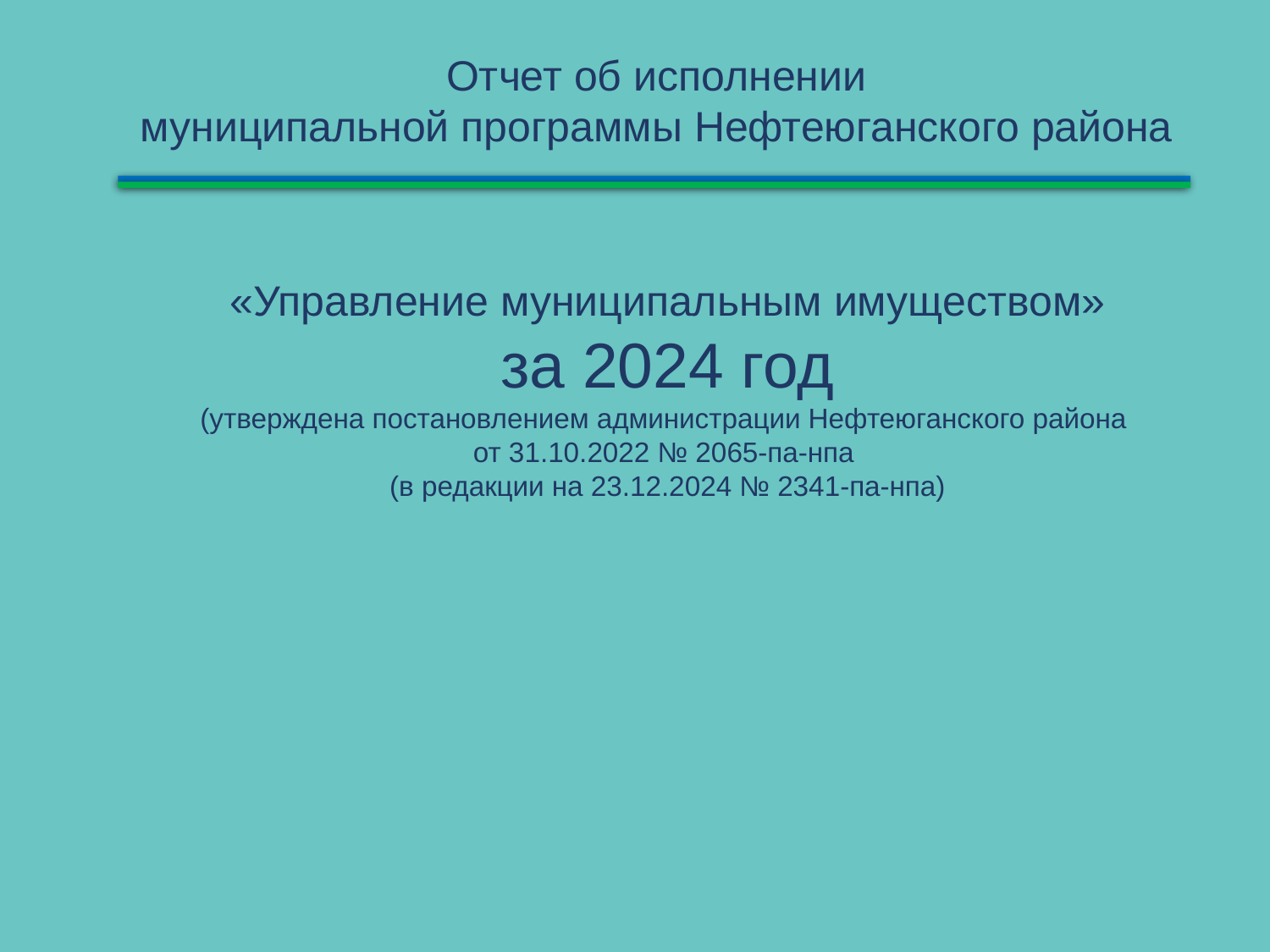

# Отчет об исполнении муниципальной программы Нефтеюганского района

«Управление муниципальным имуществом»
за 2024 год
(утверждена постановлением администрации Нефтеюганского района
от 31.10.2022 № 2065-па-нпа
(в редакции на 23.12.2024 № 2341-па-нпа)